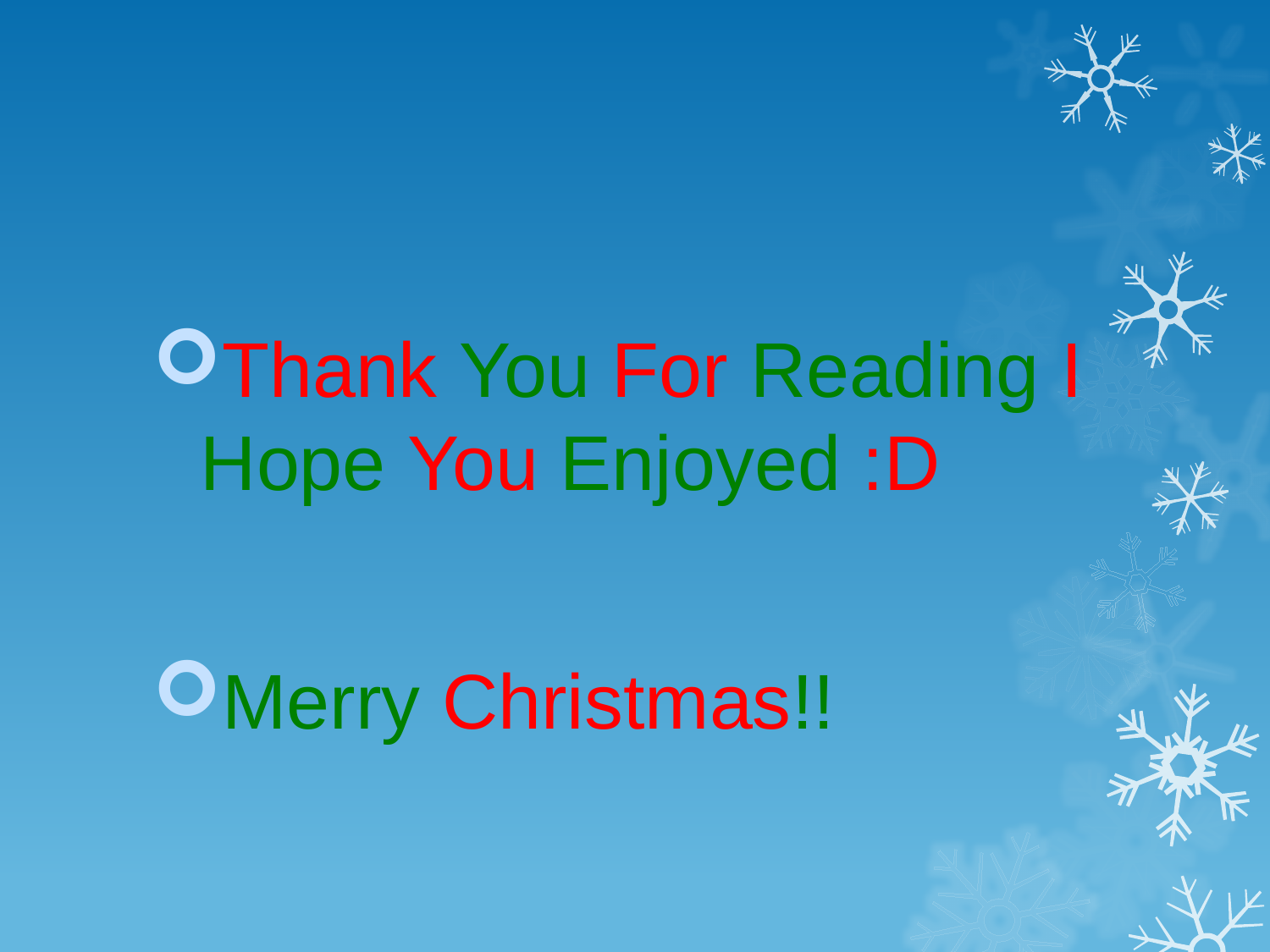

Thank You For Reading I Hope You Enjoyed :D

Merry Christmas!!